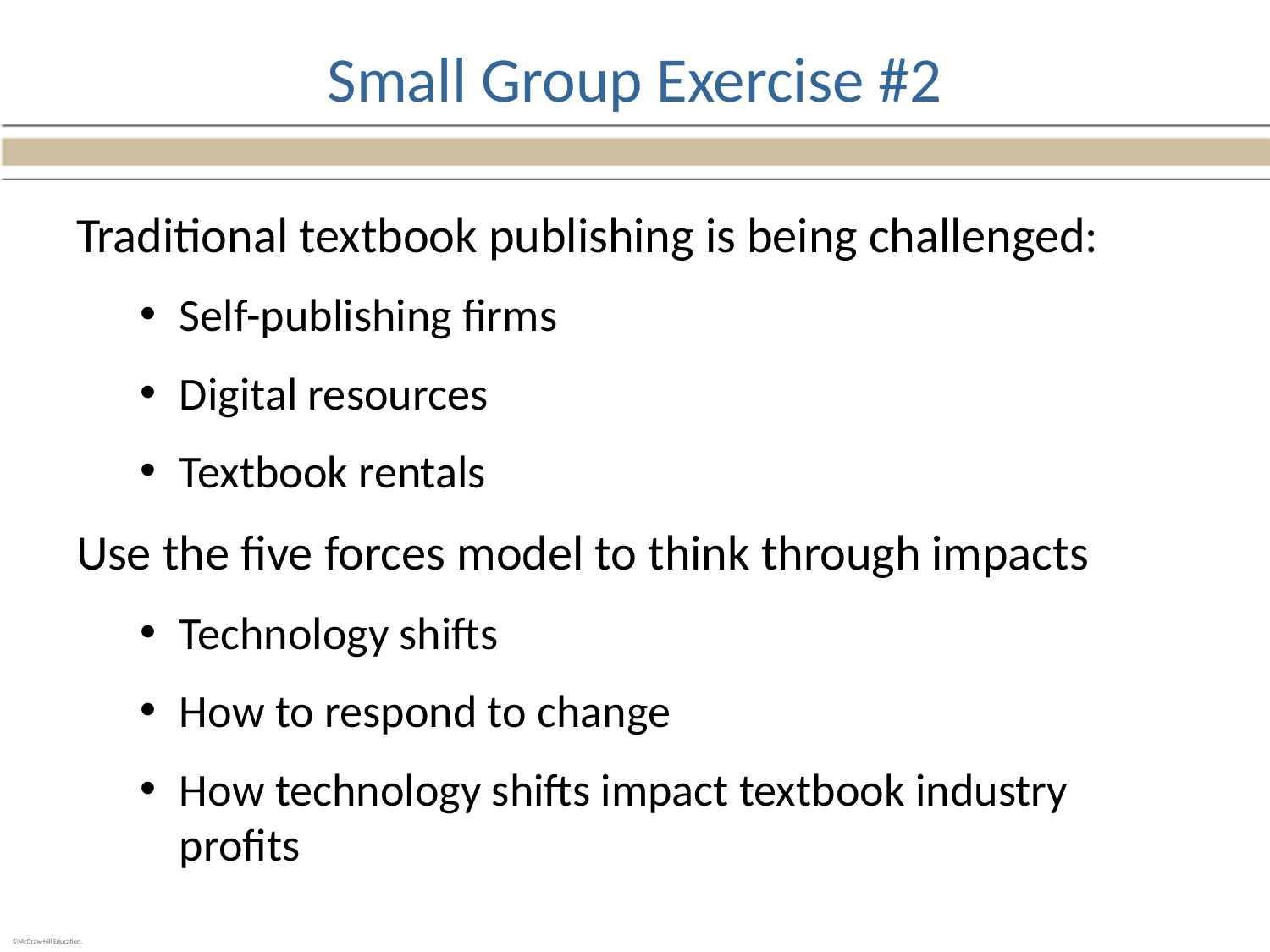

# Small Group Exercise #2
Traditional textbook publishing is being challenged:
Self-publishing firms
Digital resources
Textbook rentals
Use the five forces model to think through impacts
Technology shifts
How to respond to change
How technology shifts impact textbook industry profits